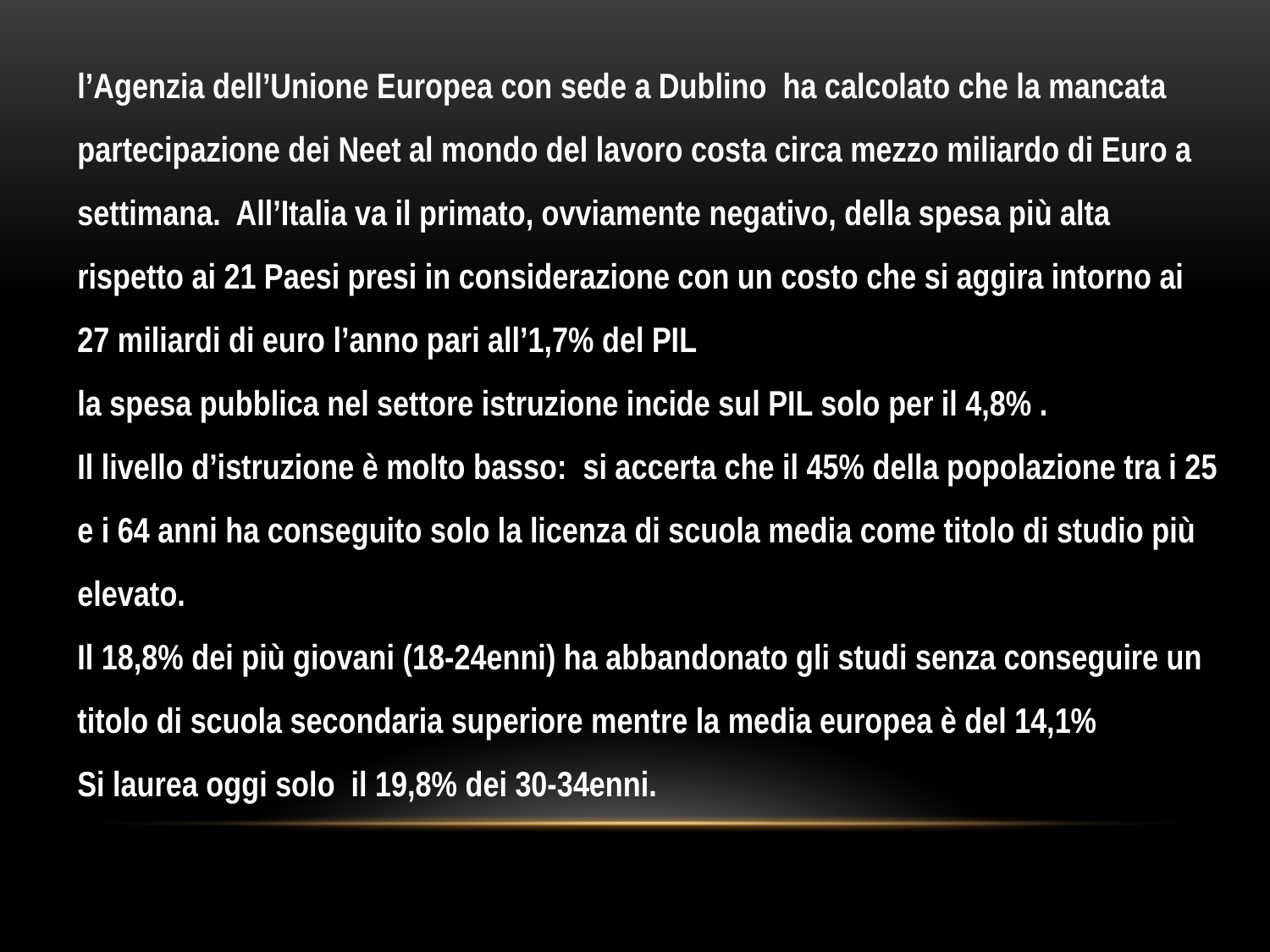

l’Agenzia dell’Unione Europea con sede a Dublino  ha calcolato che la mancata partecipazione dei Neet al mondo del lavoro costa circa mezzo miliardo di Euro a settimana.  All’Italia va il primato, ovviamente negativo, della spesa più alta rispetto ai 21 Paesi presi in considerazione con un costo che si aggira intorno ai 27 miliardi di euro l’anno pari all’1,7% del PIL
la spesa pubblica nel settore istruzione incide sul PIL solo per il 4,8% .
Il livello d’istruzione è molto basso:  si accerta che il 45% della popolazione tra i 25 e i 64 anni ha conseguito solo la licenza di scuola media come titolo di studio più elevato.
Il 18,8% dei più giovani (18-24enni) ha abbandonato gli studi senza conseguire un titolo di scuola secondaria superiore mentre la media europea è del 14,1%
Si laurea oggi solo  il 19,8% dei 30-34enni.